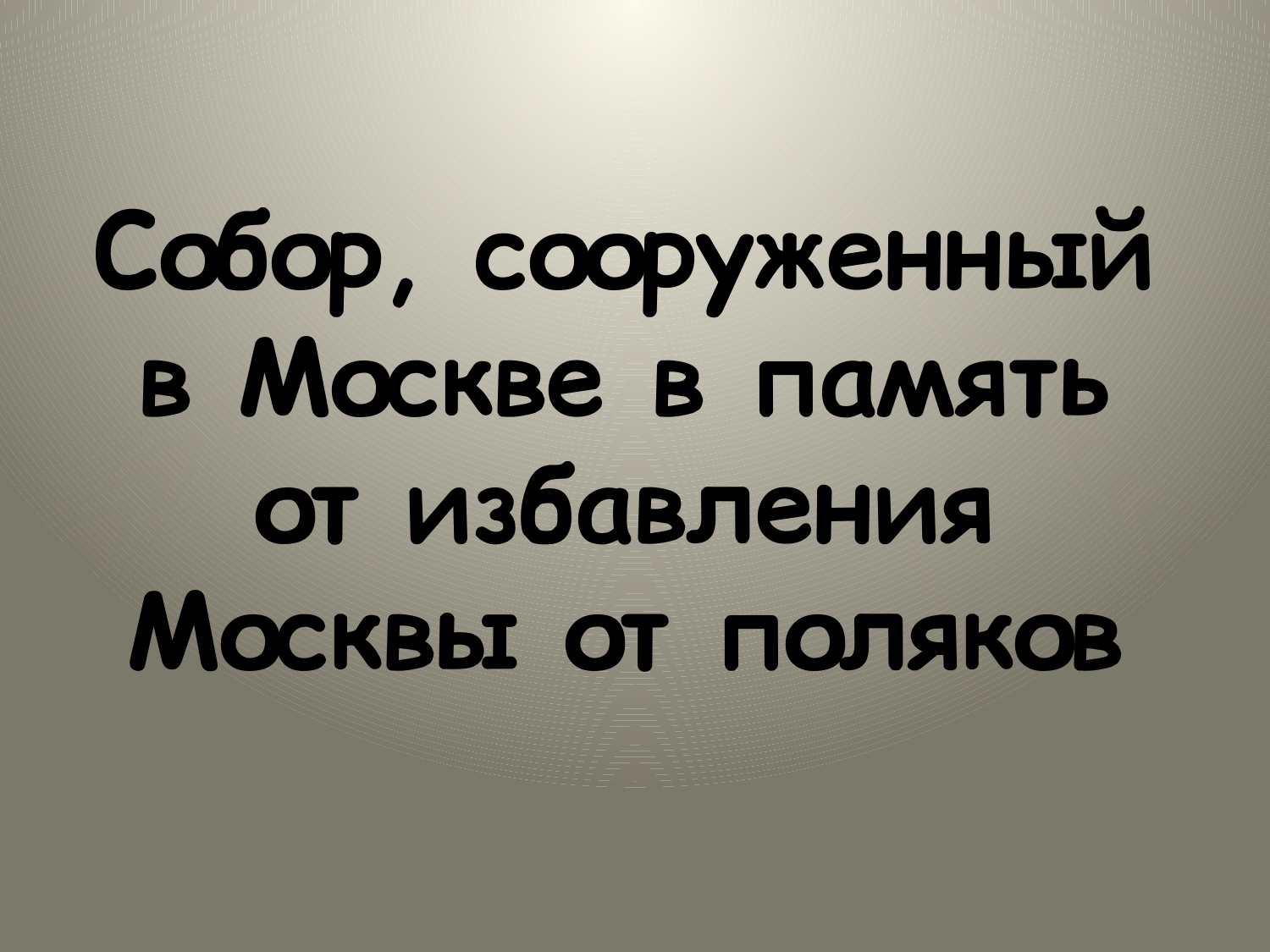

# Собор, сооруженный в Москве в память от избавления Москвы от поляков